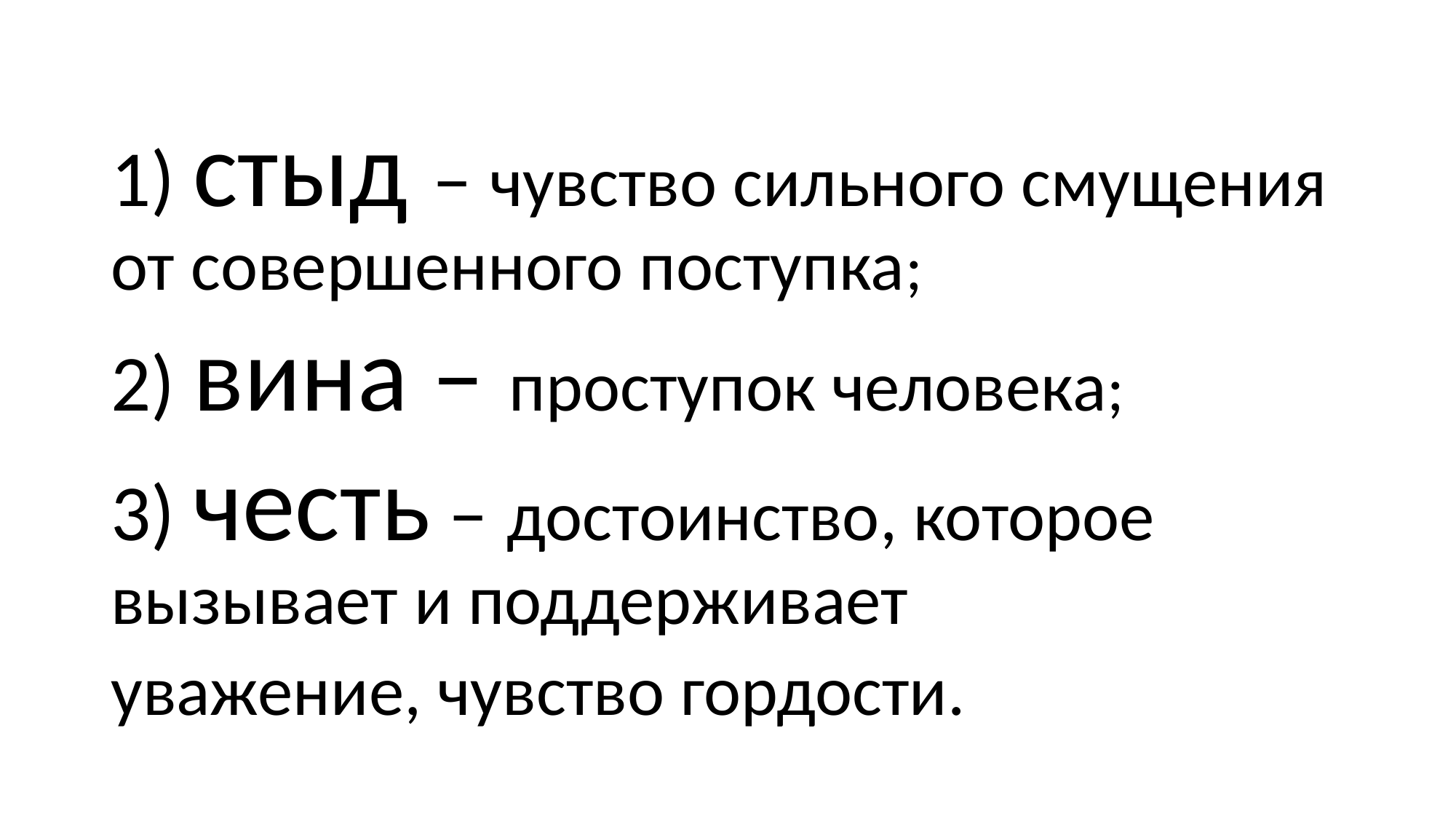

1) стыд – чувство сильного смущения от совершенного поступка;
2) вина – проступок человека;
3) честь – достоинство, которое вызывает и поддерживает
уважение, чувство гордости.